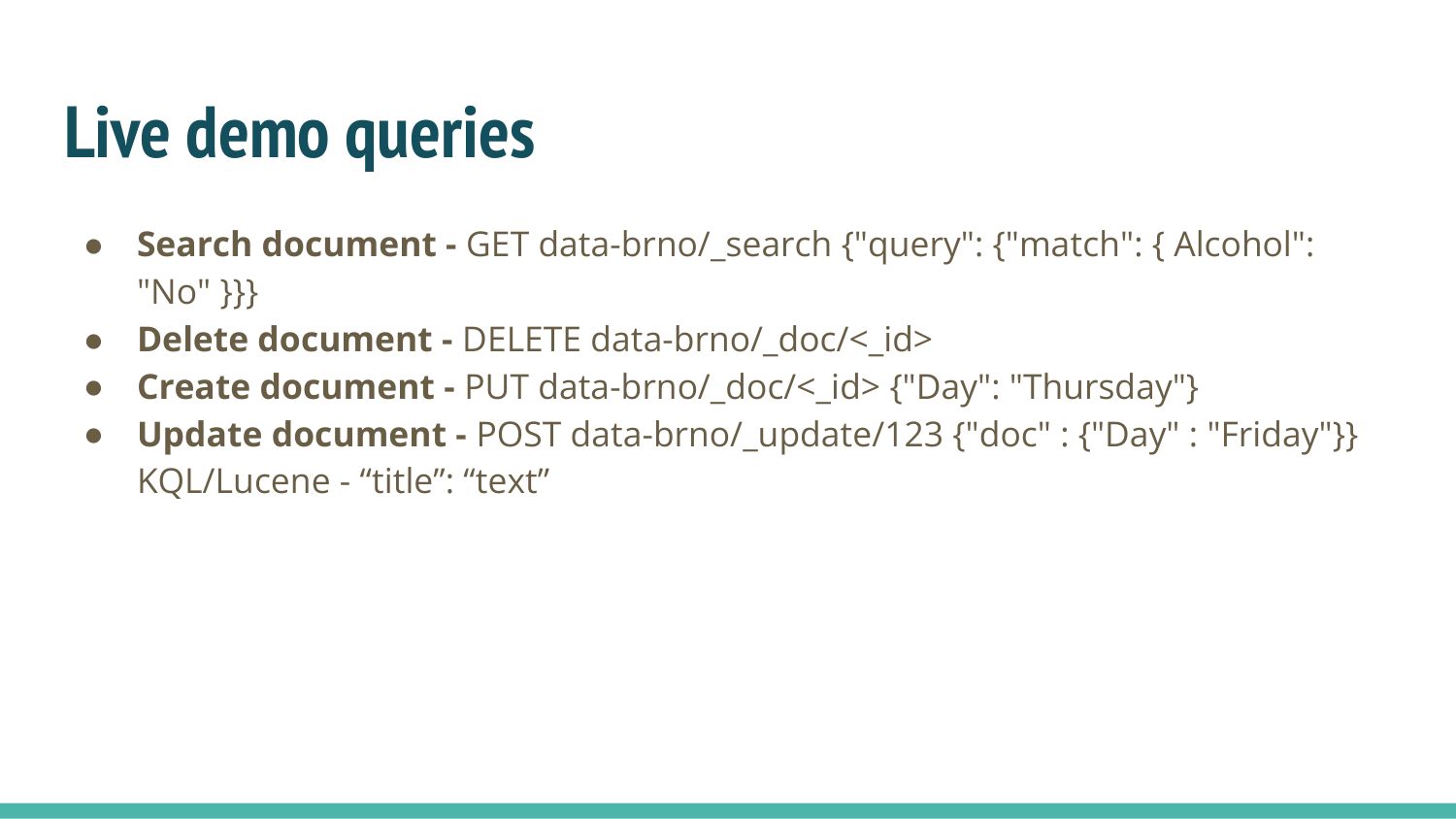

# Live demo queries
Search document - GET data-brno/_search {"query": {"match": { Alcohol": "No" }}}
Delete document - DELETE data-brno/_doc/<_id>
Create document - PUT data-brno/_doc/<_id> {"Day": "Thursday"}
Update document - POST data-brno/_update/123 {"doc" : {"Day" : "Friday"}} KQL/Lucene - “title”: “text”